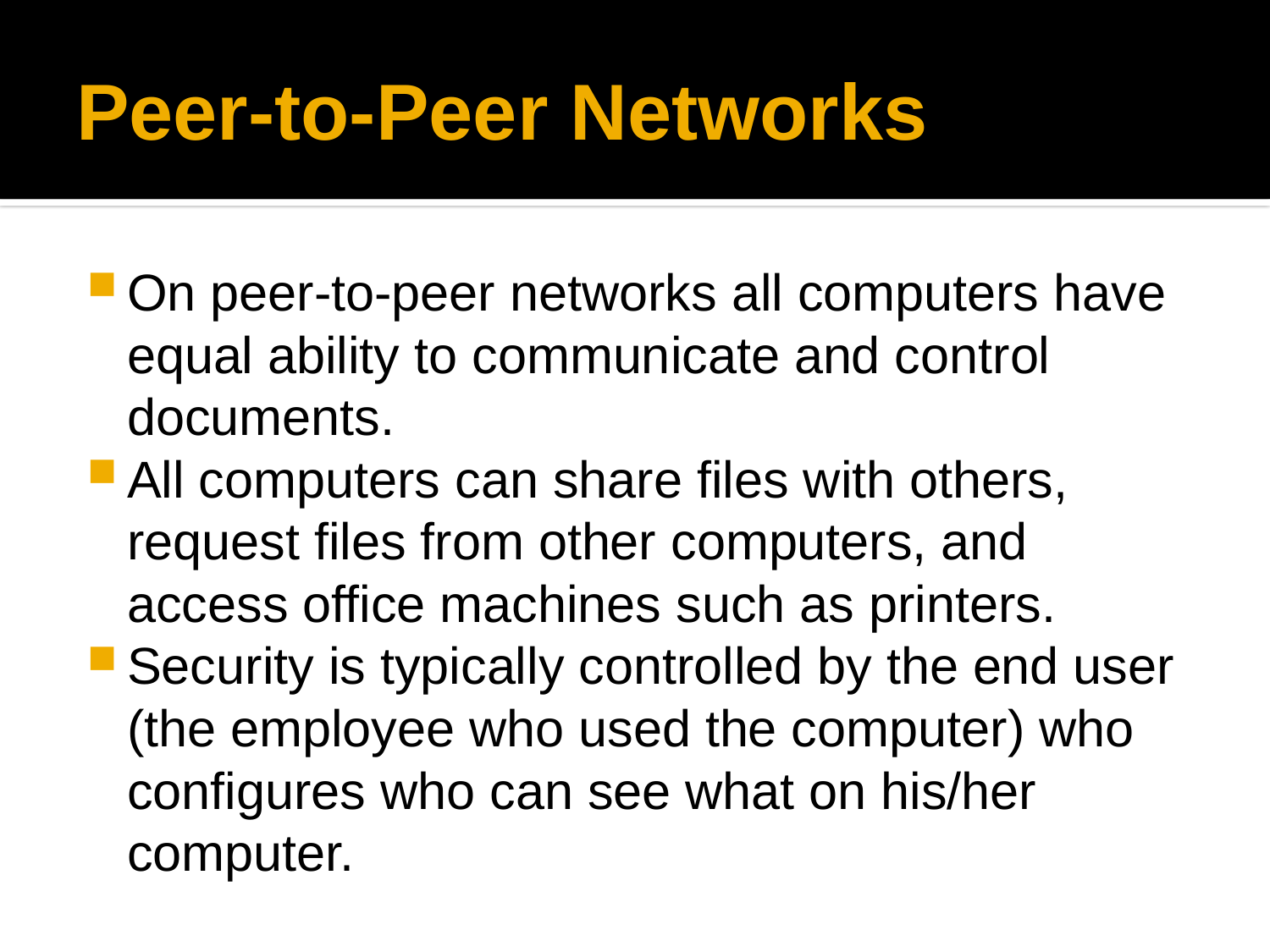

# Peer-to-Peer Networks
On peer-to-peer networks all computers have equal ability to communicate and control documents.
All computers can share files with others, request files from other computers, and access office machines such as printers.
Security is typically controlled by the end user (the employee who used the computer) who configures who can see what on his/her computer.